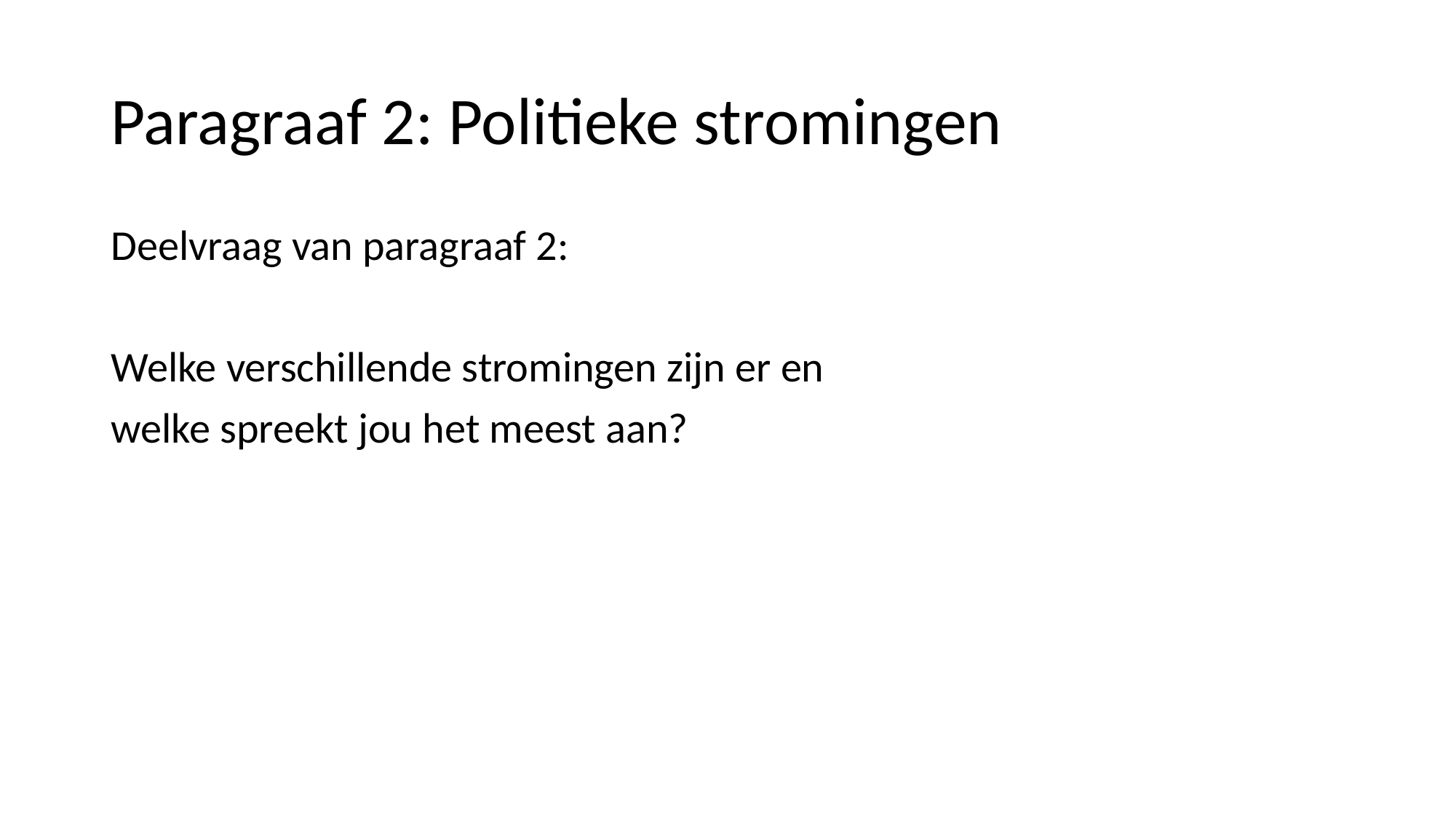

# Paragraaf 2: Politieke stromingen
Deelvraag van paragraaf 2:

Welke verschillende stromingen zijn er en
welke spreekt jou het meest aan?